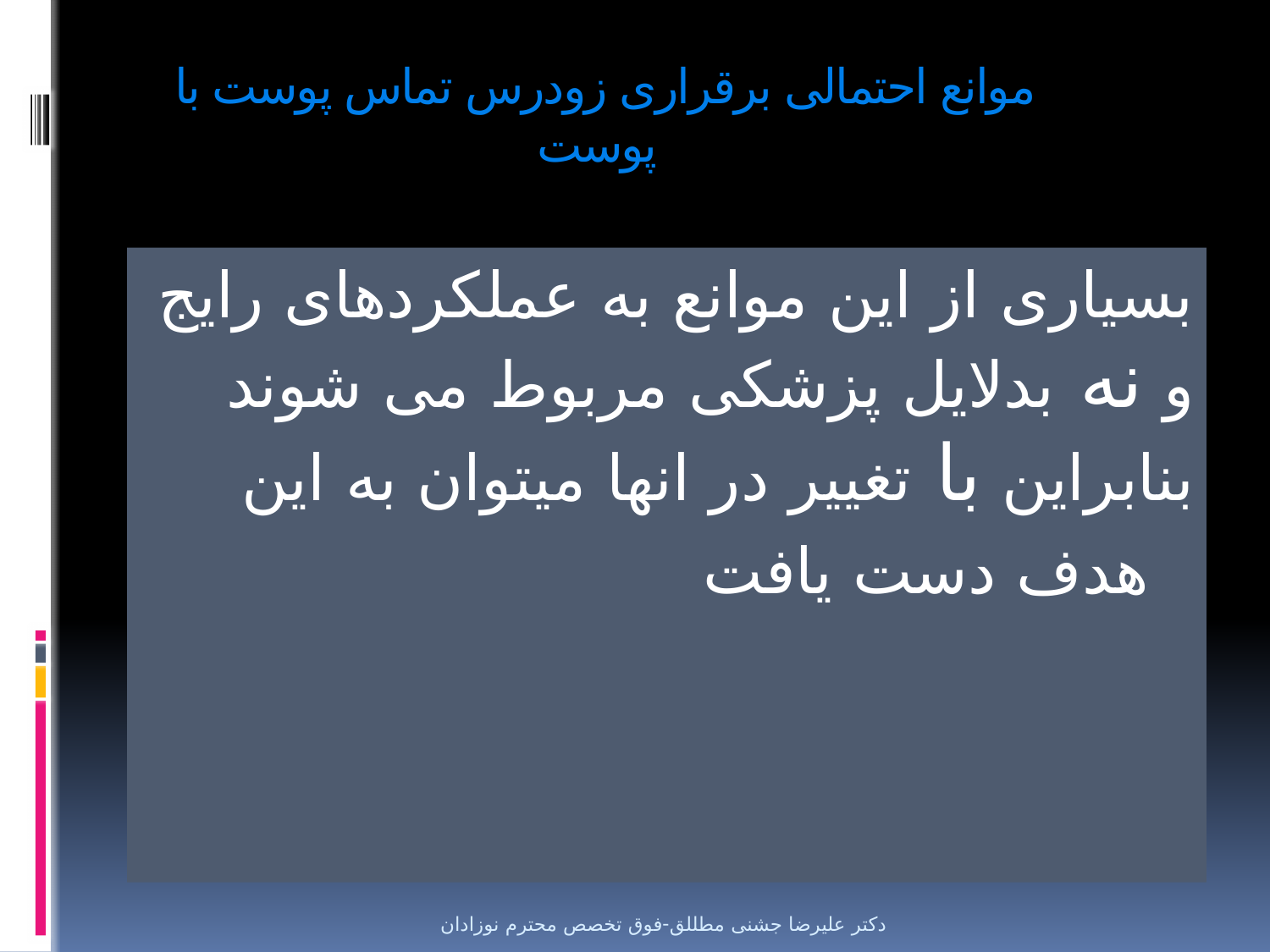

# موانع احتمالی برقراری زودرس تماس پوست با پوست
بسیاری از این موانع به عملکردهای رایج و نه بدلایل پزشکی مربوط می شوند بنابراین با تغییر در انها میتوان به این هدف دست یافت
دکتر علیرضا جشنی مطللق-فوق تخصص محترم نوزادان